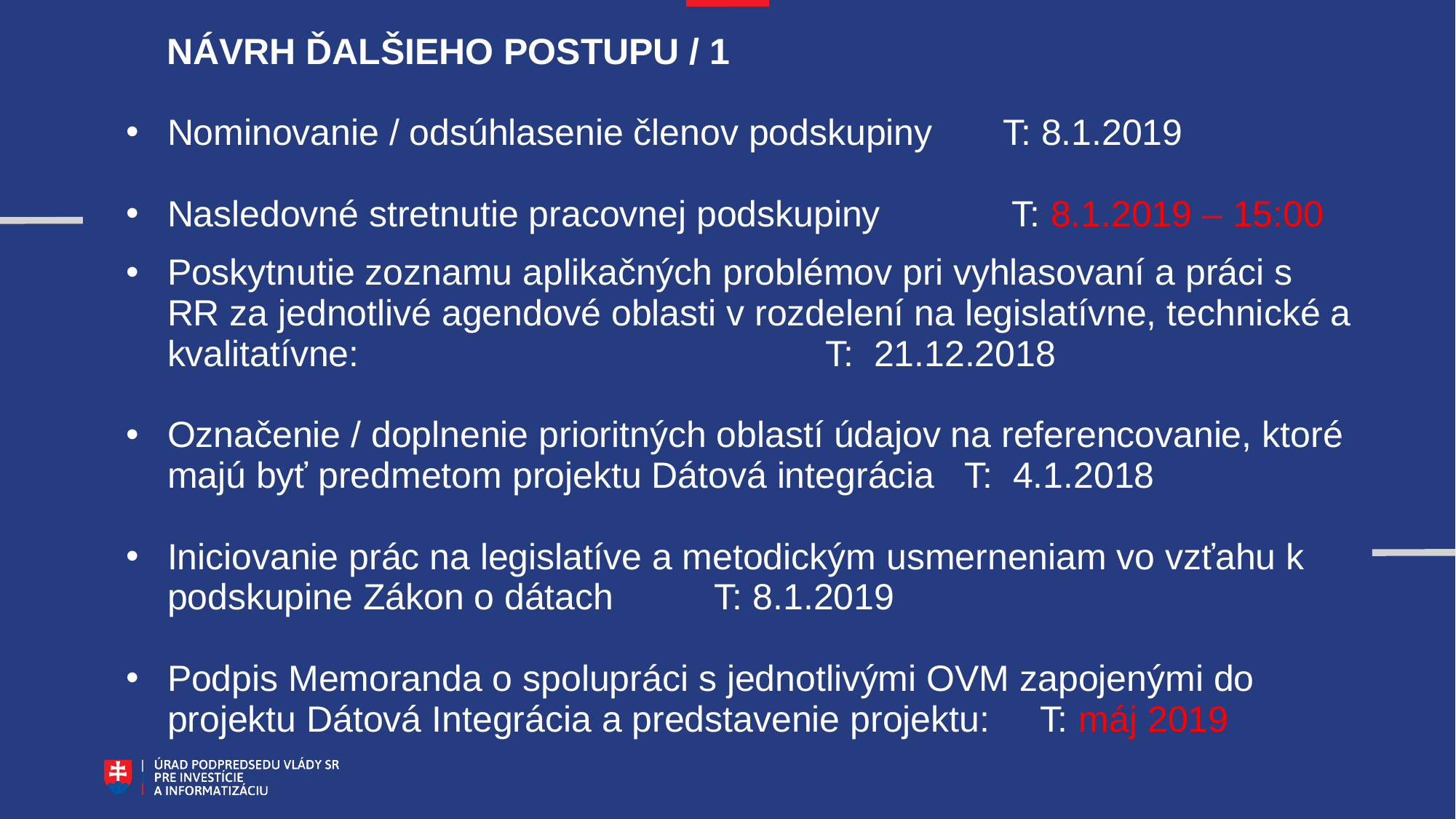

NÁVRH ĎALŠIEHO POSTUPU / 1

Nominovanie / odsúhlasenie členov podskupiny       T: 8.1.2019

Nasledovné stretnutie pracovnej podskupiny             T: 8.1.2019 – 15:00
Poskytnutie zoznamu aplikačných problémov pri vyhlasovaní a práci s RR za jednotlivé agendové oblasti v rozdelení na legislatívne, technické a kvalitatívne:                                              T:  21.12.2018

Označenie / doplnenie prioritných oblastí údajov na referencovanie, ktoré majú byť predmetom projektu Dátová integrácia   T:  4.1.2018

Iniciovanie prác na legislatíve a metodickým usmerneniam vo vzťahu k podskupine Zákon o dátach          T: 8.1.2019

Podpis Memoranda o spolupráci s jednotlivými OVM zapojenými do projektu Dátová Integrácia a predstavenie projektu:     T: máj 2019

Oblasť s najväčšou pridanou hodnotou: